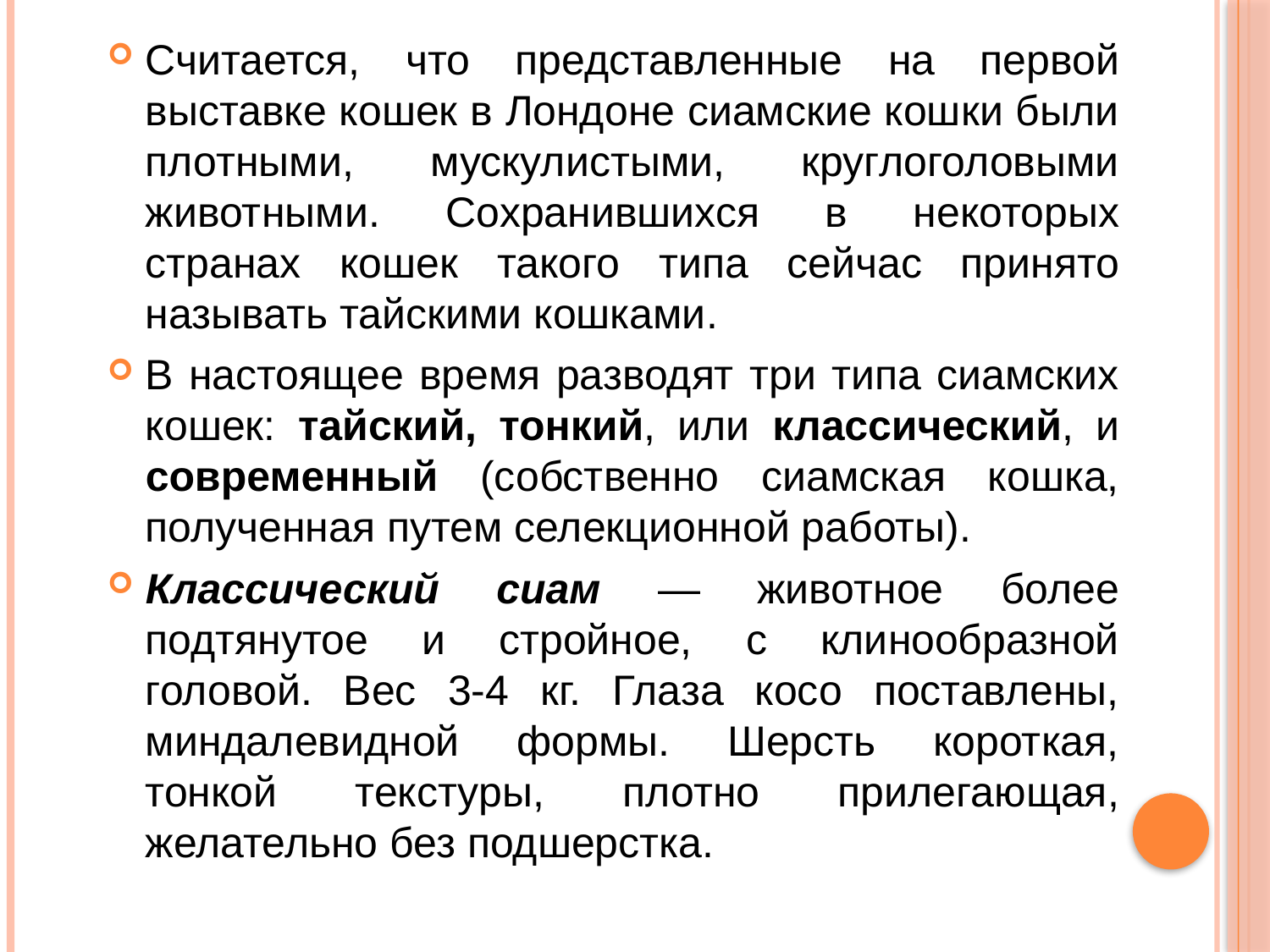

Считается, что представленные на первой выставке кошек в Лондоне сиамские кошки были плотными, мускулистыми, круглоголовыми животными. Сохранившихся в некоторых странах кошек такого типа сейчас принято называть тайскими кошками.
В настоящее время разводят три типа сиамских кошек: тайский, тонкий, или классический, и современный (собственно сиамская кошка, полученная путем селекционной работы).
Классический сиам — животное более подтянутое и стройное, с клинообразной головой. Вес 3-4 кг. Глаза косо поставлены, миндалевидной формы. Шерсть короткая, тонкой текстуры, плотно прилегающая, желательно без подшерстка.